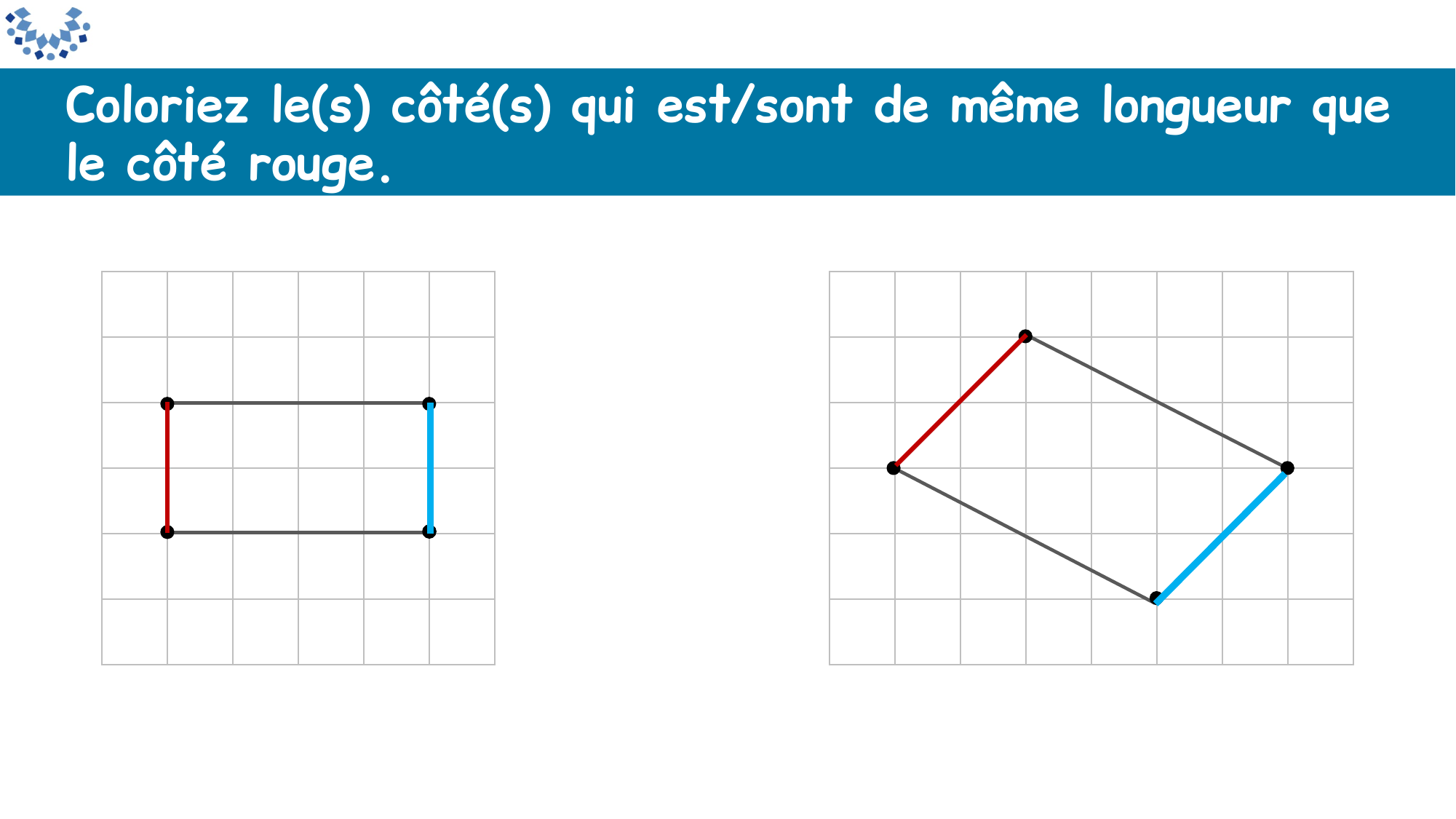

Coloriez le(s) côté(s) qui est/sont de même longueur que le côté rouge.
|  |  |  |  |  |  |
| --- | --- | --- | --- | --- | --- |
|  |  |  |  |  |  |
|  |  |  |  |  |  |
|  |  |  |  |  |  |
|  |  |  |  |  |  |
|  |  |  |  |  |  |
|  |  |  |  |  |  |  |  |
| --- | --- | --- | --- | --- | --- | --- | --- |
|  |  |  |  |  |  |  |  |
|  |  |  |  |  |  |  |  |
|  |  |  |  |  |  |  |  |
|  |  |  |  |  |  |  |  |
|  |  |  |  |  |  |  |  |